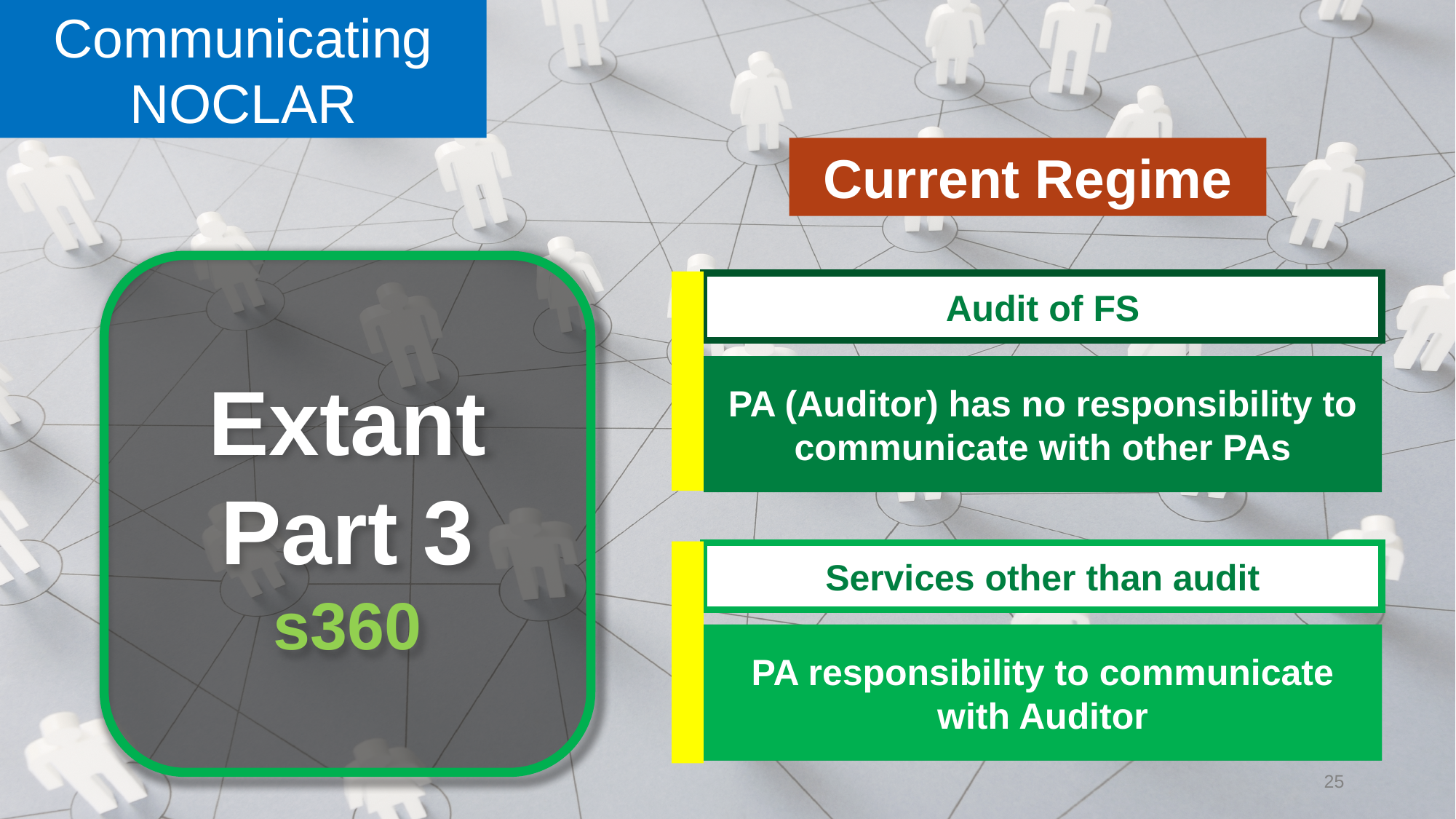

Communicating NOCLAR
Current Regime
Extant Part 3
s360

Audit of FS
Audit of FS
PA (Auditor) has no responsibility to communicate with other PAs

Services other than audit
PA responsibility to communicate with Auditor
PA has no responsibility to communicate NOCLAR to other PAs
25